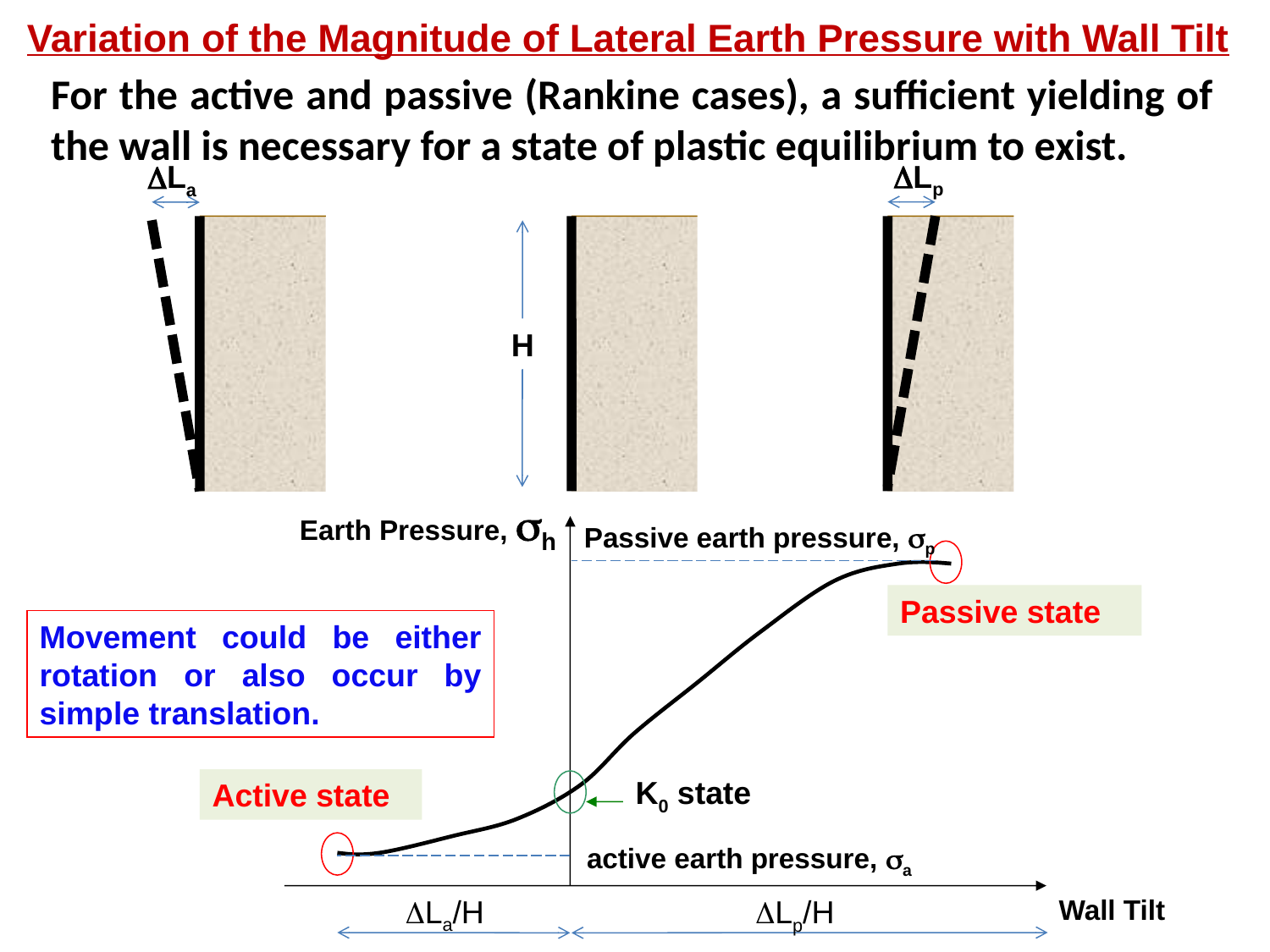

Variation of the Magnitude of Lateral Earth Pressure with Wall Tilt
For the active and passive (Rankine cases), a sufficient yielding of the wall is necessary for a state of plastic equilibrium to exist.
ΔLp
ΔLa

H
Earth Pressure, σh

Wall Tilt
Passive earth pressure, σp

Passive state

Movement could be either rotation or also occur by simple translation.
K0 state

Active state

active earth pressure, σa
ΔLa/H
ΔLp/H